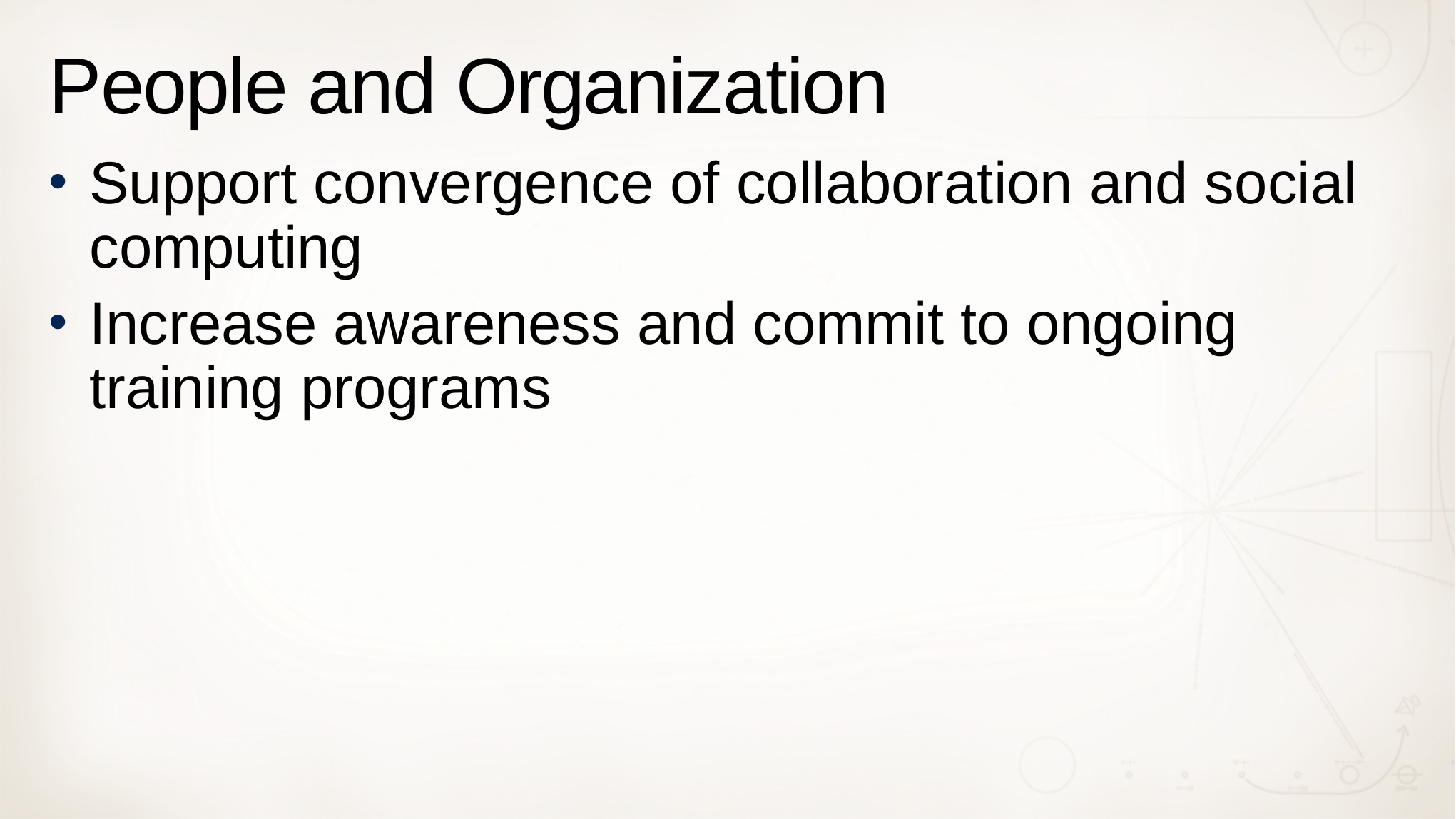

# People and Organization
Support convergence of collaboration and social computing
Increase awareness and commit to ongoing training programs